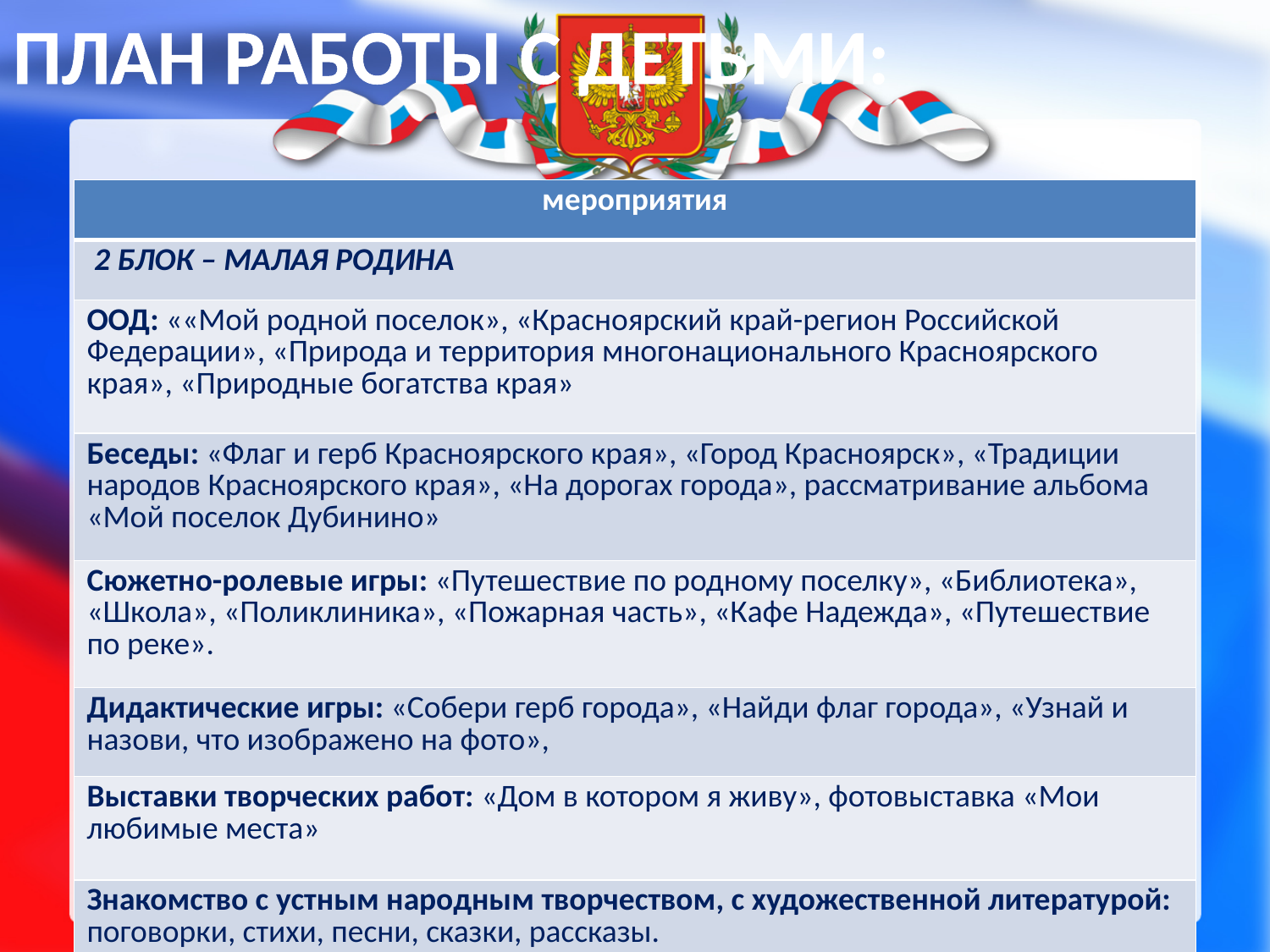

ПЛАН РАБОТЫ С ДЕТЬМИ:
| мероприятия |
| --- |
| 2 БЛОК – МАЛАЯ РОДИНА |
| ООД: ««Мой родной поселок», «Красноярский край-регион Российской Федерации», «Природа и территория многонационального Красноярского края», «Природные богатства края» |
| Беседы: «Флаг и герб Красноярского края», «Город Красноярск», «Традиции народов Красноярского края», «На дорогах города», рассматривание альбома «Мой поселок Дубинино» |
| Сюжетно-ролевые игры: «Путешествие по родному поселку», «Библиотека», «Школа», «Поликлиника», «Пожарная часть», «Кафе Надежда», «Путешествие по реке». |
| Дидактические игры: «Собери герб города», «Найди флаг города», «Узнай и назови, что изображено на фото», |
| Выставки творческих работ: «Дом в котором я живу», фотовыставка «Мои любимые места» |
| Знакомство с устным народным творчеством, с художественной литературой: поговорки, стихи, песни, сказки, рассказы. |